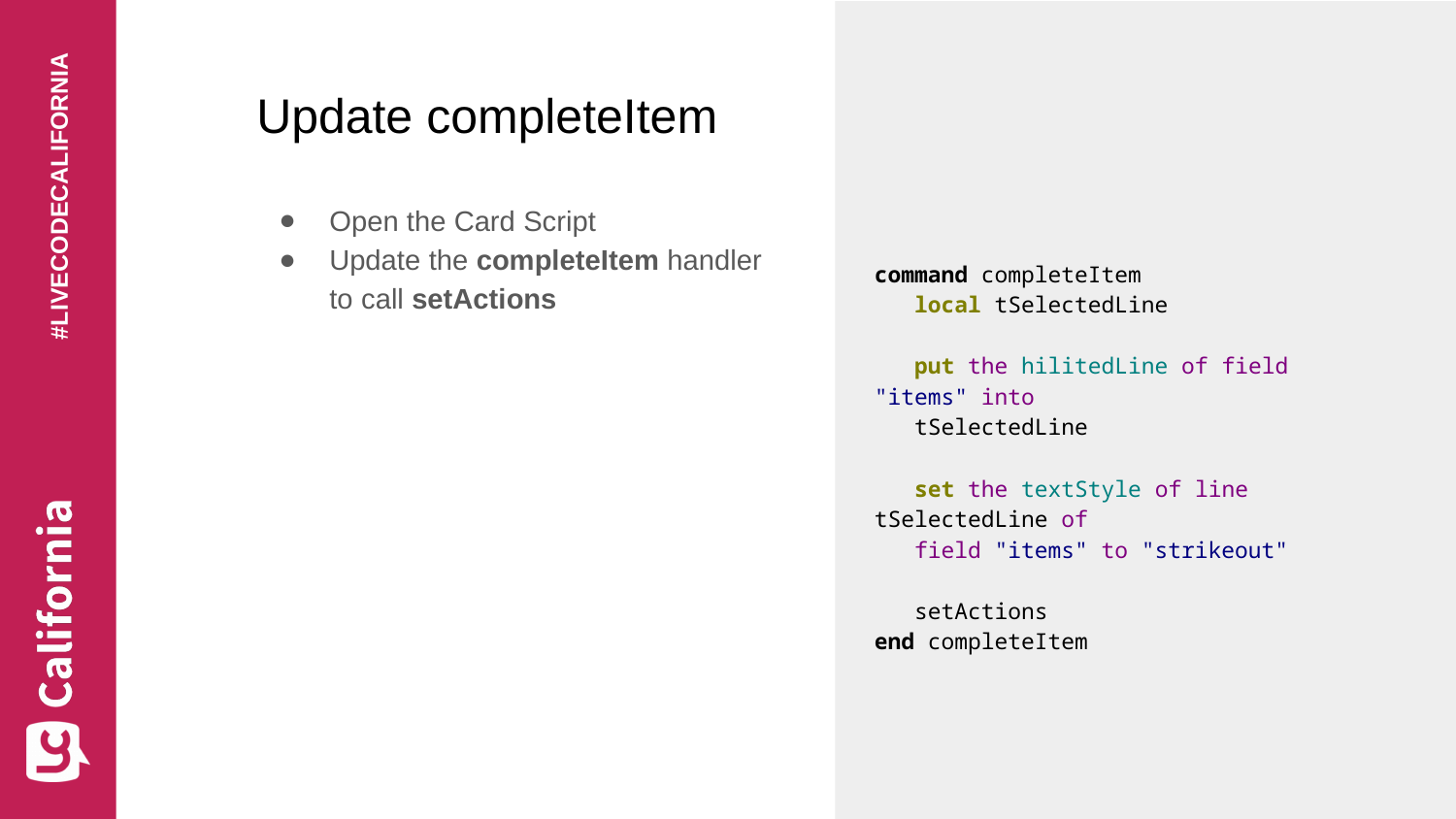

# Update completeItem
Open the Card Script
Update the completeItem handler to call setActions

command completeItem
   local tSelectedLine

   put the hilitedLine of field "items" into
   tSelectedLine

   set the textStyle of line tSelectedLine of
   field "items" to "strikeout"

   setActions
end completeItem